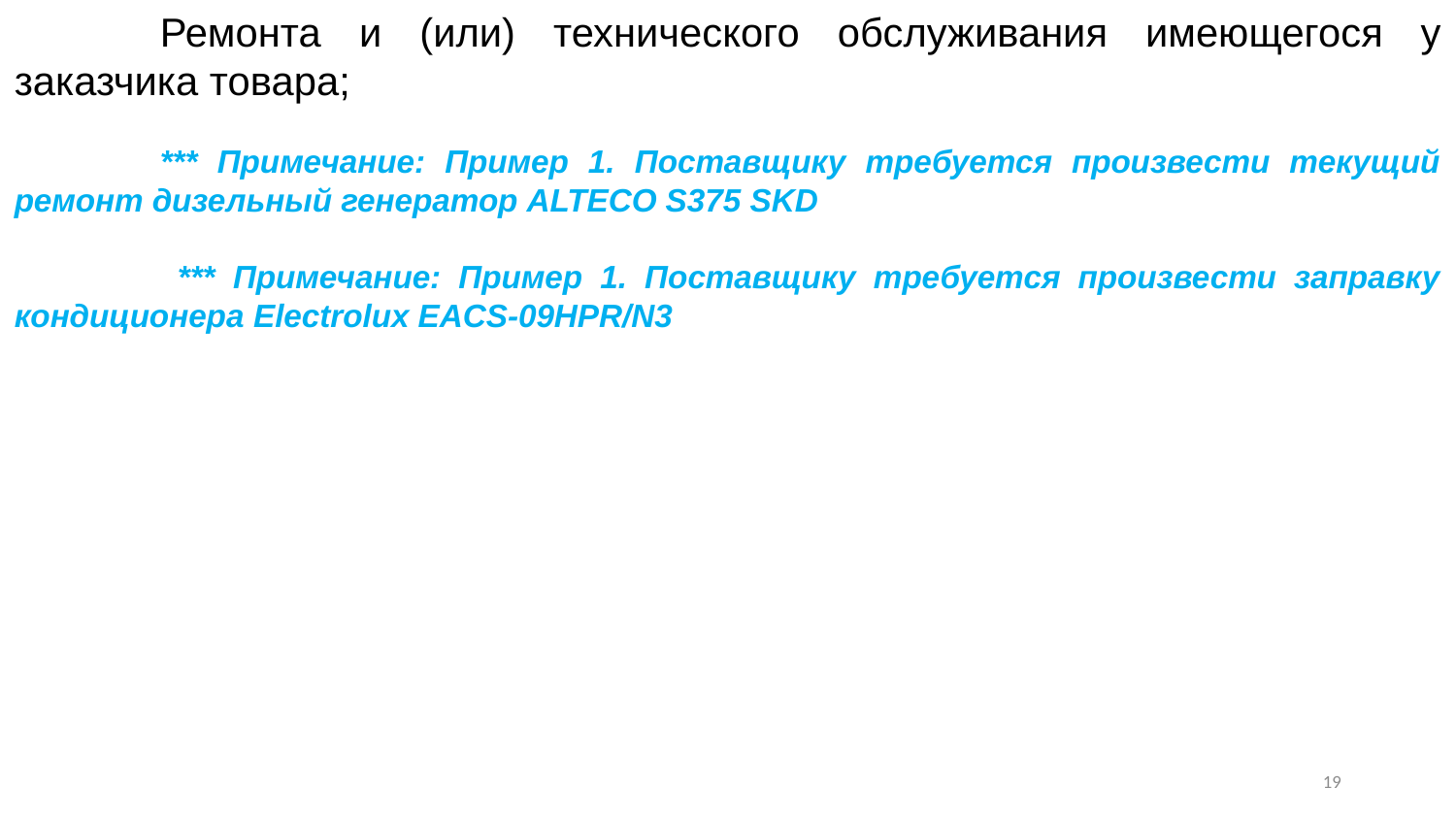

Ремонта и (или) технического обслуживания имеющегося у заказчика товара;

	*** Примечание: Пример 1. Поставщику требуется произвести текущий ремонт дизельный генератор ALTECO S375 SKD

	 *** Примечание: Пример 1. Поставщику требуется произвести заправку кондиционера Electrolux EACS-09HPR/N3

19